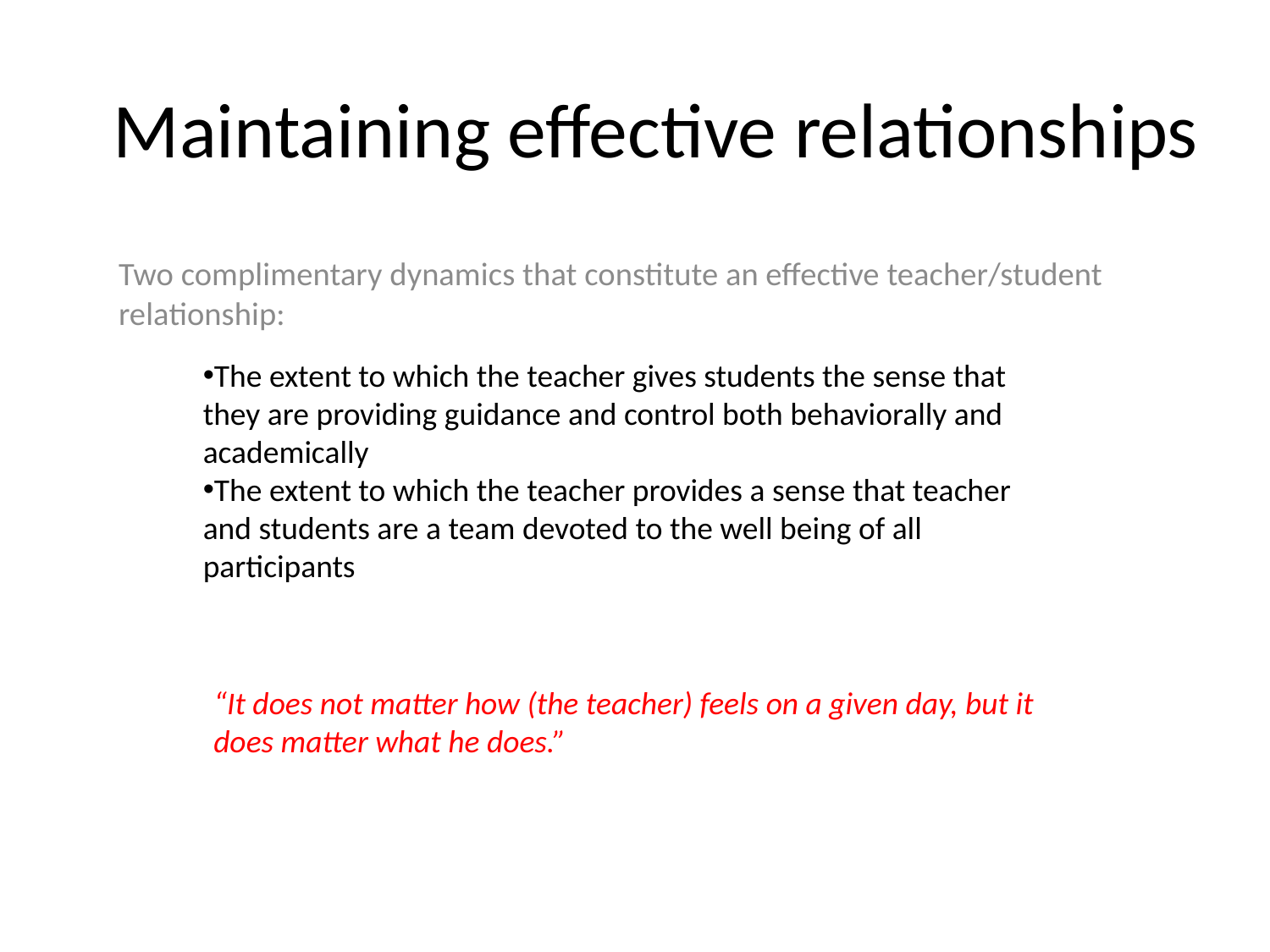

# Maintaining effective relationships

Two complimentary dynamics that constitute an effective teacher/student relationship:
The extent to which the teacher gives students the sense that they are providing guidance and control both behaviorally and academically
The extent to which the teacher provides a sense that teacher and students are a team devoted to the well being of all participants
“It does not matter how (the teacher) feels on a given day, but it does matter what he does.”